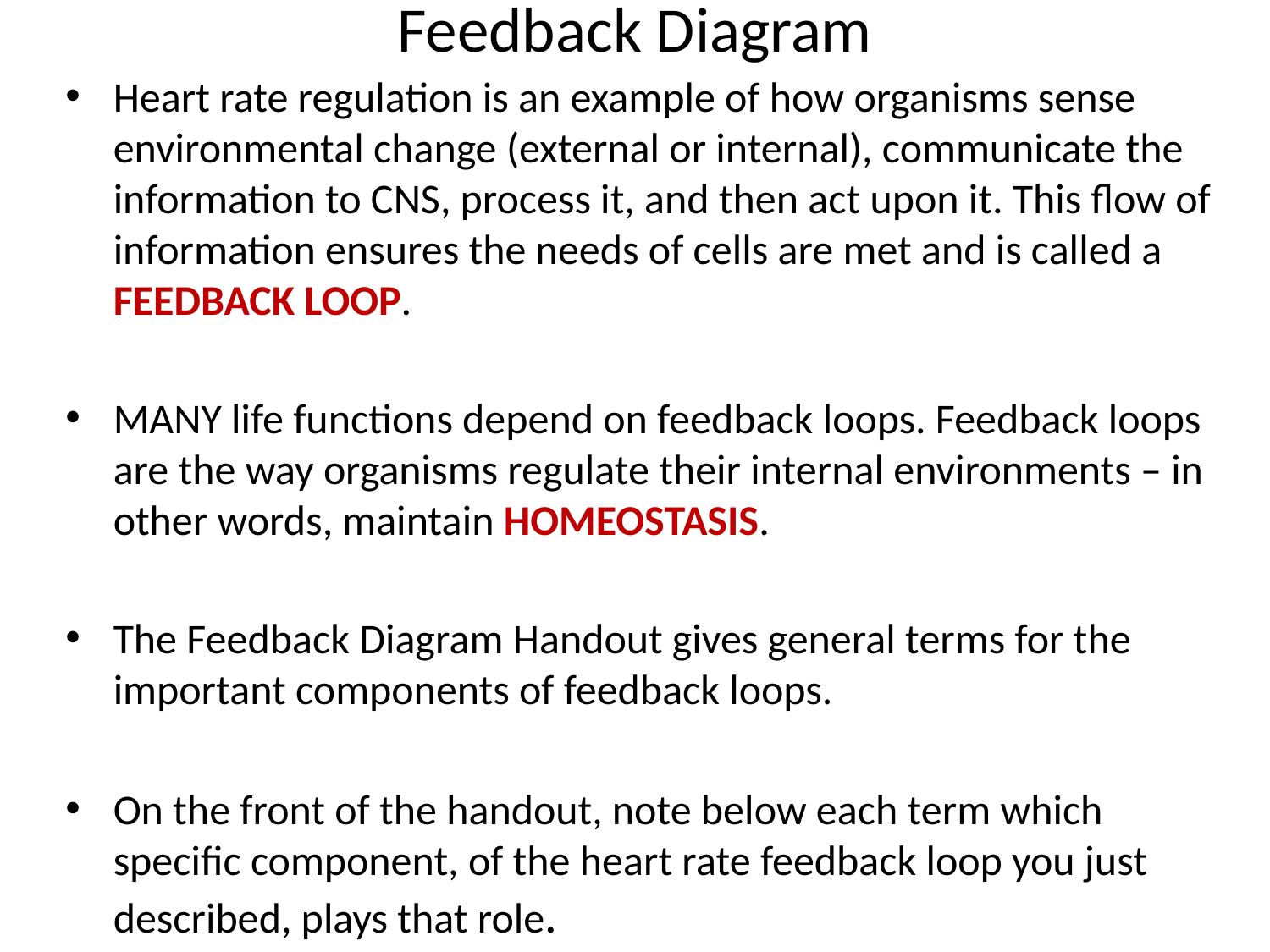

# Feedback Diagram
Heart rate regulation is an example of how organisms sense environmental change (external or internal), communicate the information to CNS, process it, and then act upon it. This flow of information ensures the needs of cells are met and is called a FEEDBACK LOOP.

MANY life functions depend on feedback loops. Feedback loops are the way organisms regulate their internal environments – in other words, maintain HOMEOSTASIS.

The Feedback Diagram Handout gives general terms for the important components of feedback loops.

On the front of the handout, note below each term which specific component, of the heart rate feedback loop you just described, plays that role.